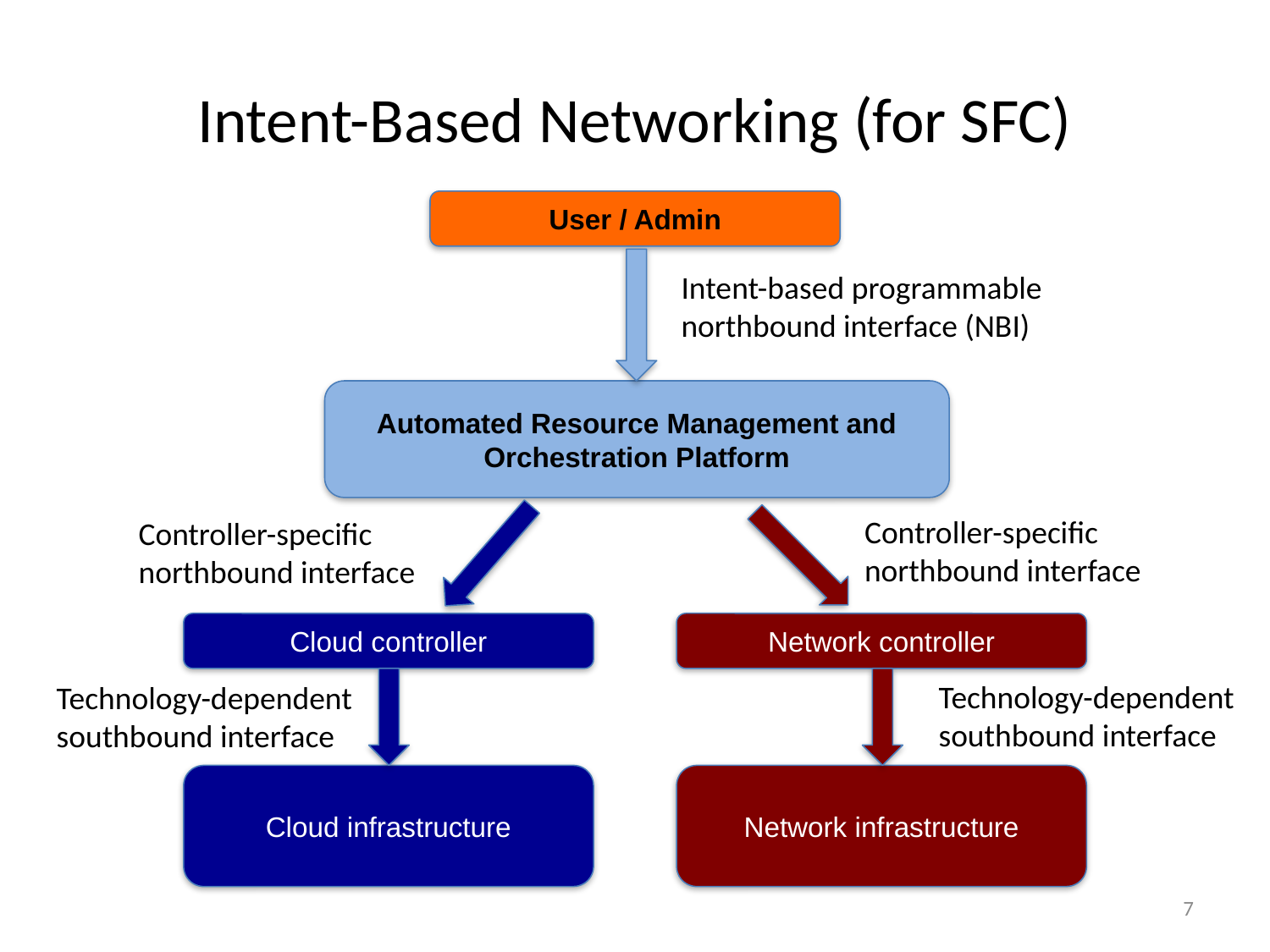

# Intent-Based Networking (for SFC)
User / Admin

Intent-based programmable northbound interface (NBI)
Automated Resource Management and
Orchestration Platform

Controller-specific
northbound interface
Controller-specific
northbound interface
Cloud controller
Network controller

Technology-dependent
southbound interface
Technology-dependent
southbound interface
Cloud infrastructure
Network infrastructure
7